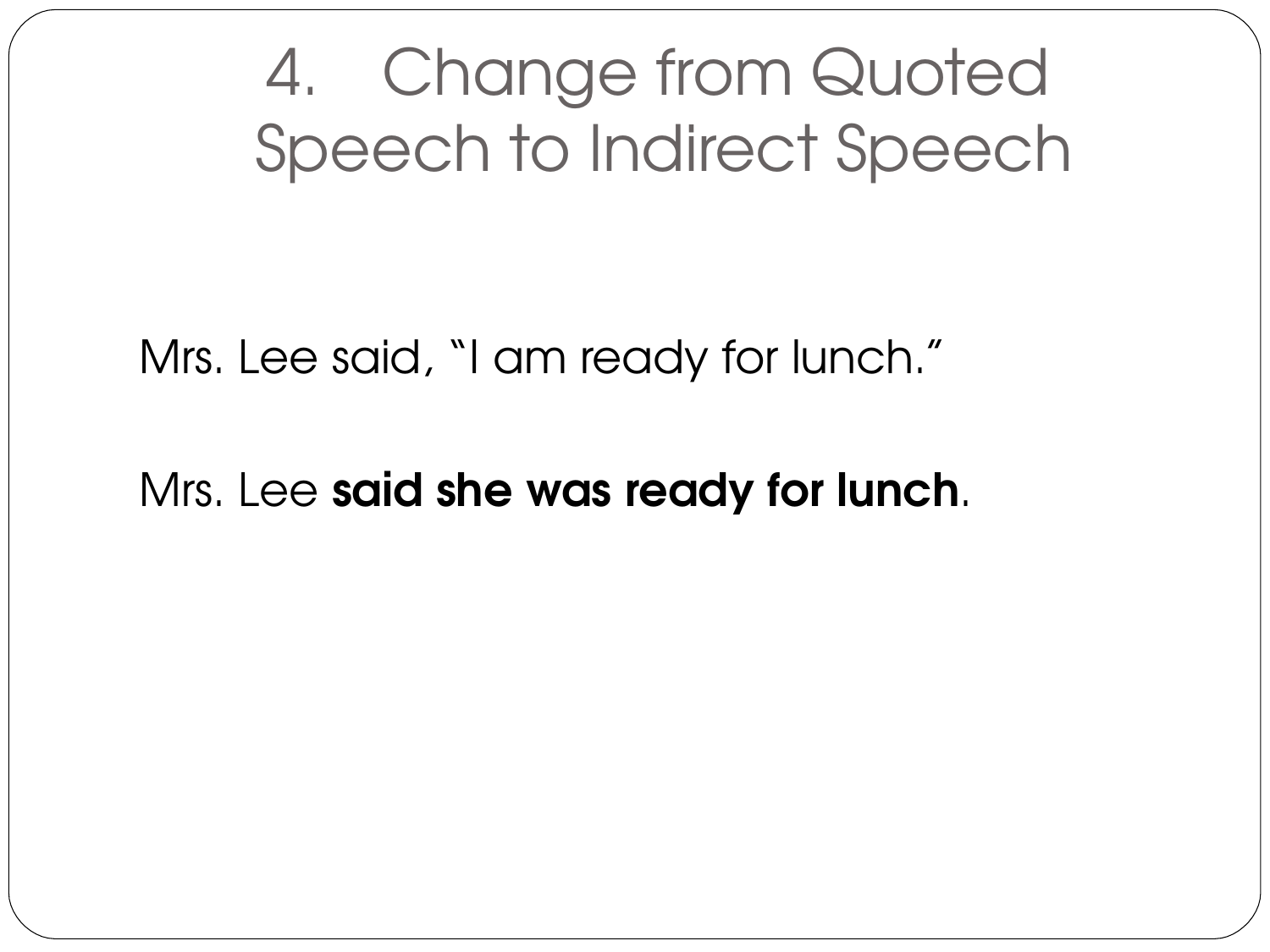

# 4.	Change from Quoted  Speech to Indirect Speech
Mrs. Lee said, “I am ready for lunch.”

Mrs. Lee said she was ready for lunch.